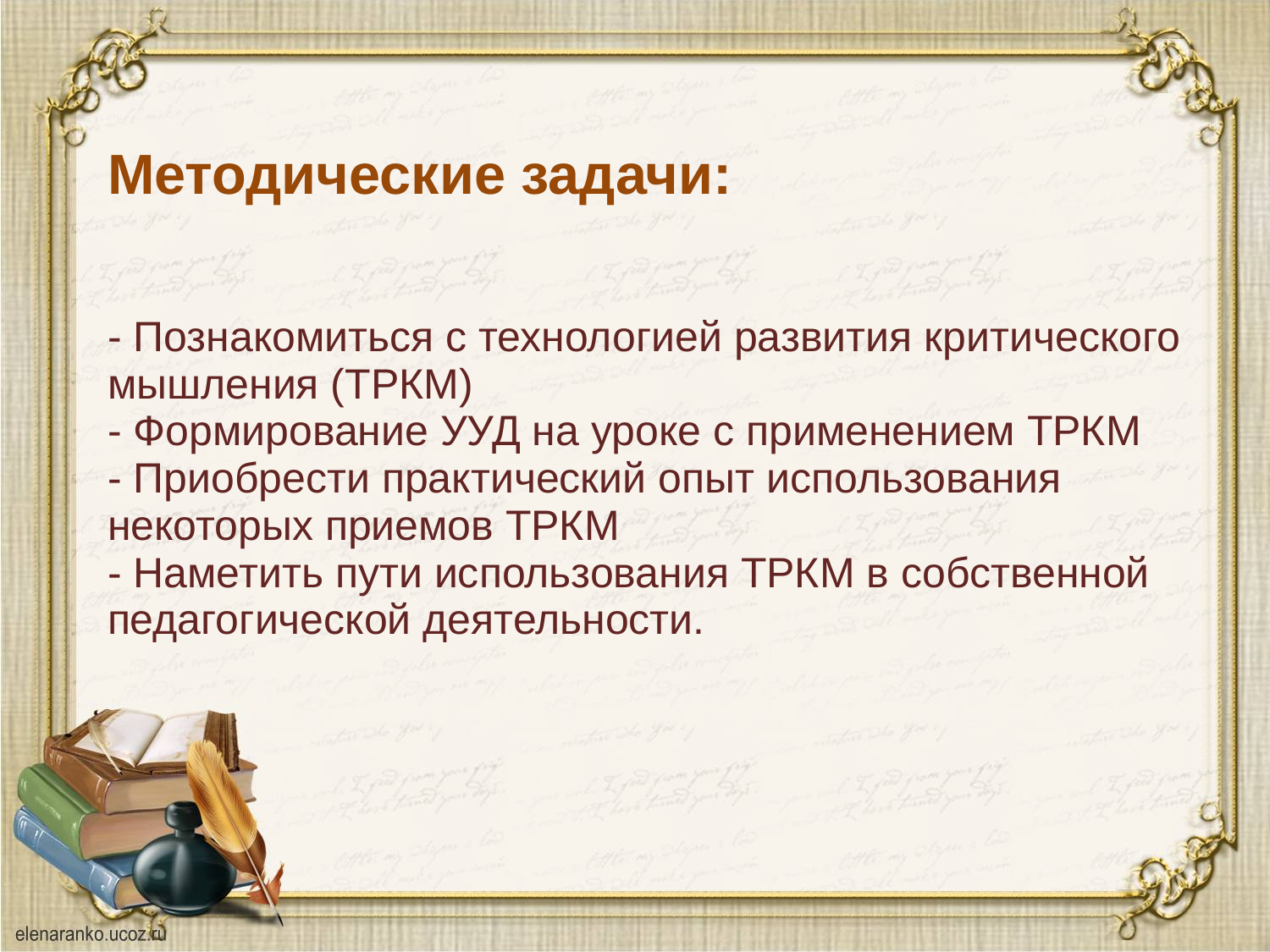

# Методические задачи: - Познакомиться с технологией развития критического мышления (ТРКМ) - Формирование УУД на уроке с применением ТРКМ - Приобрести практический опыт использования некоторых приемов ТРКМ - Наметить пути использования ТРКМ в собственной педагогической деятельности.